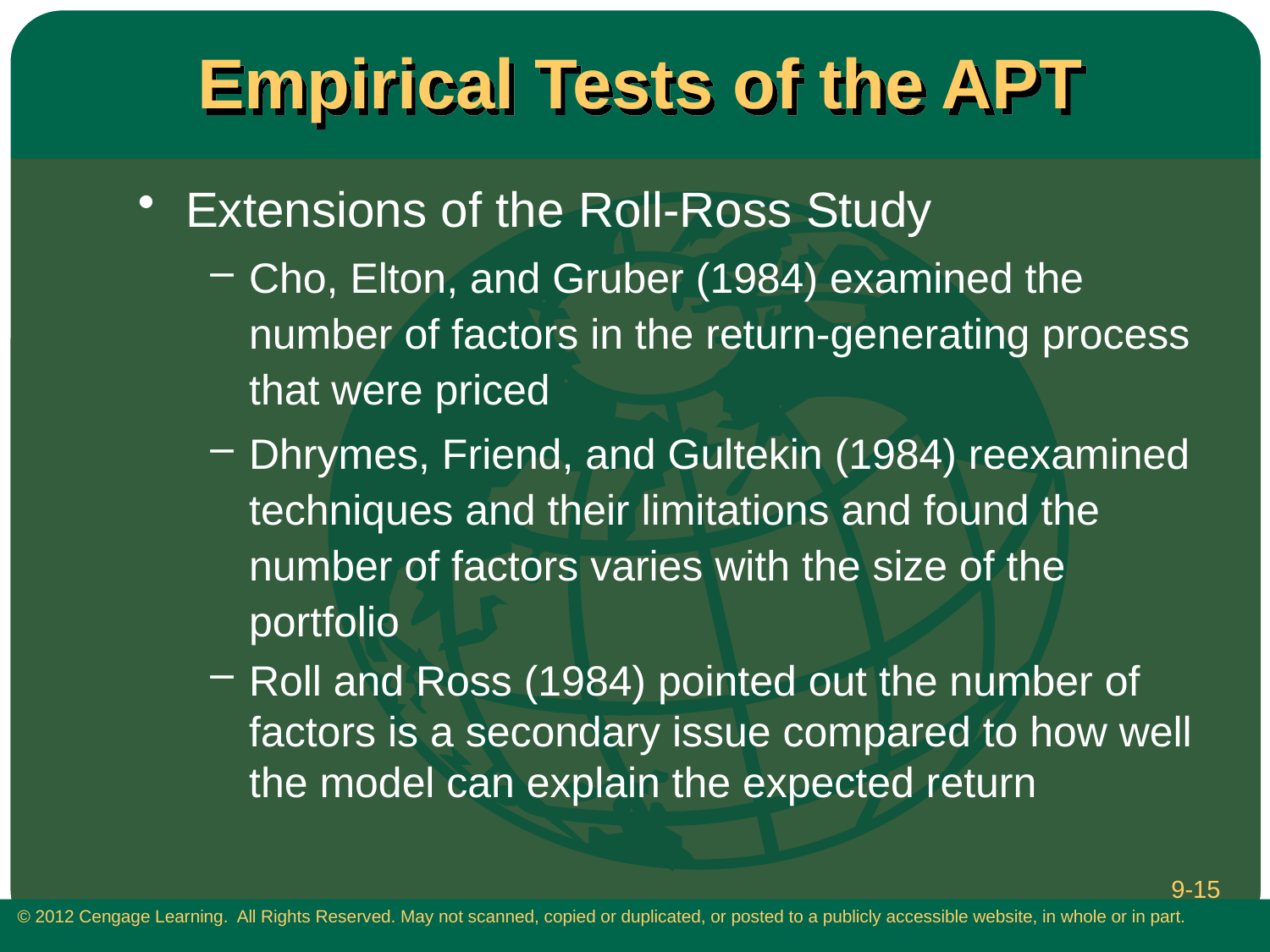

# Empirical Tests of the APT
Extensions of the Roll-Ross Study
Cho, Elton, and Gruber (1984) examined the number of factors in the return-generating process that were priced
Dhrymes, Friend, and Gultekin (1984) reexamined techniques and their limitations and found the number of factors varies with the size of the portfolio
Roll and Ross (1984) pointed out the number of factors is a secondary issue compared to how well the model can explain the expected return
9-15
 © 2012 Cengage Learning.  All Rights Reserved. May not scanned, copied or duplicated, or posted to a publicly accessible website, in whole or in part.